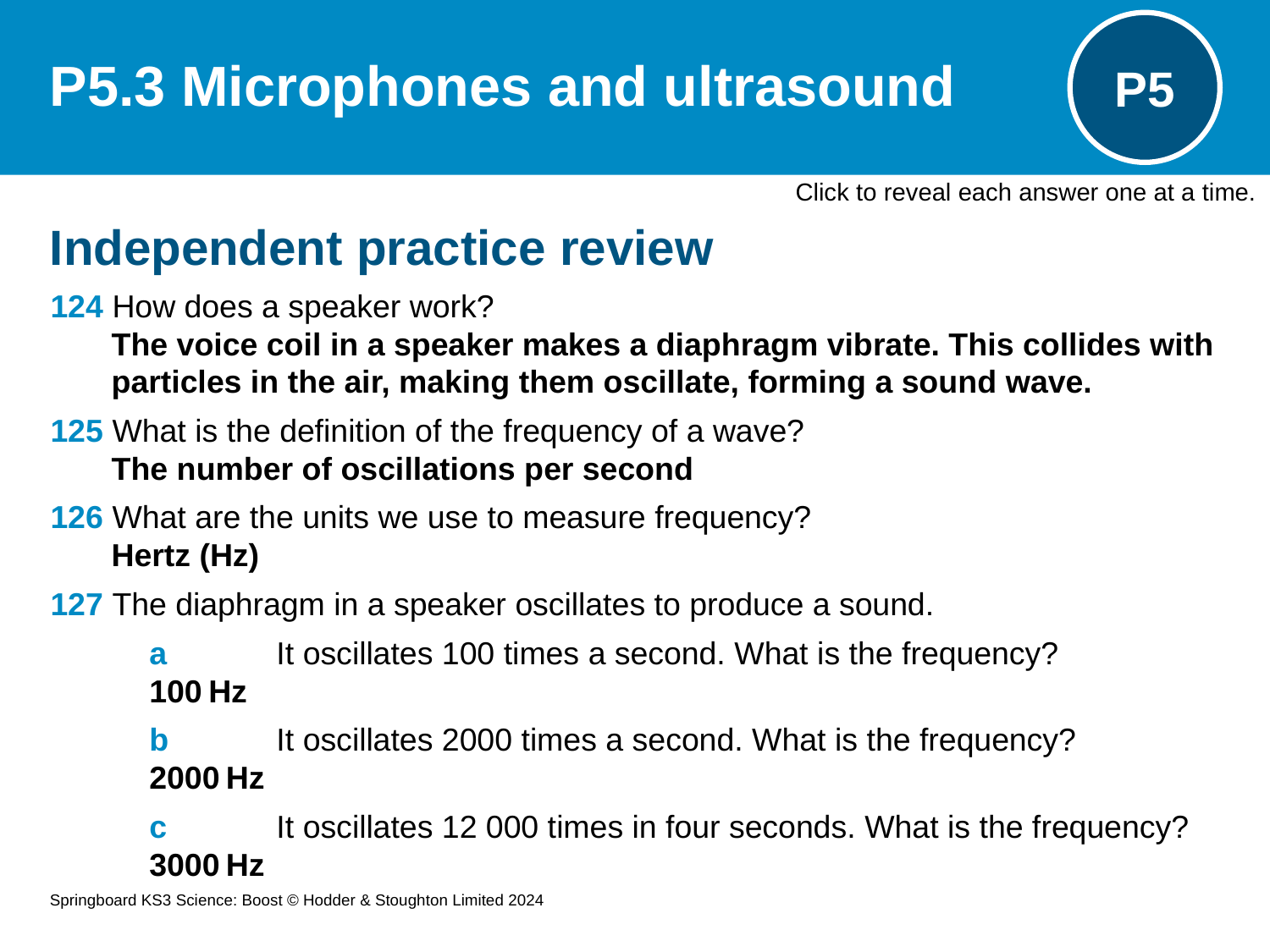

# P5.3 Microphones and ultrasound
P5
Click to reveal each answer one at a time.
Independent practice review
124	How does a speaker work?
The voice coil in a speaker makes a diaphragm vibrate. This collides with particles in the air, making them oscillate, forming a sound wave.
125	What is the definition of the frequency of a wave?
The number of oscillations per second
126	What are the units we use to measure frequency?
Hertz (Hz)
127	The diaphragm in a speaker oscillates to produce a sound.
	a	It oscillates 100 times a second. What is the frequency?
100 Hz
	b	It oscillates 2000 times a second. What is the frequency?
2000 Hz
	c	It oscillates 12 000 times in four seconds. What is the frequency?
3000 Hz

Springboard KS3 Science: Boost © Hodder & Stoughton Limited 2024